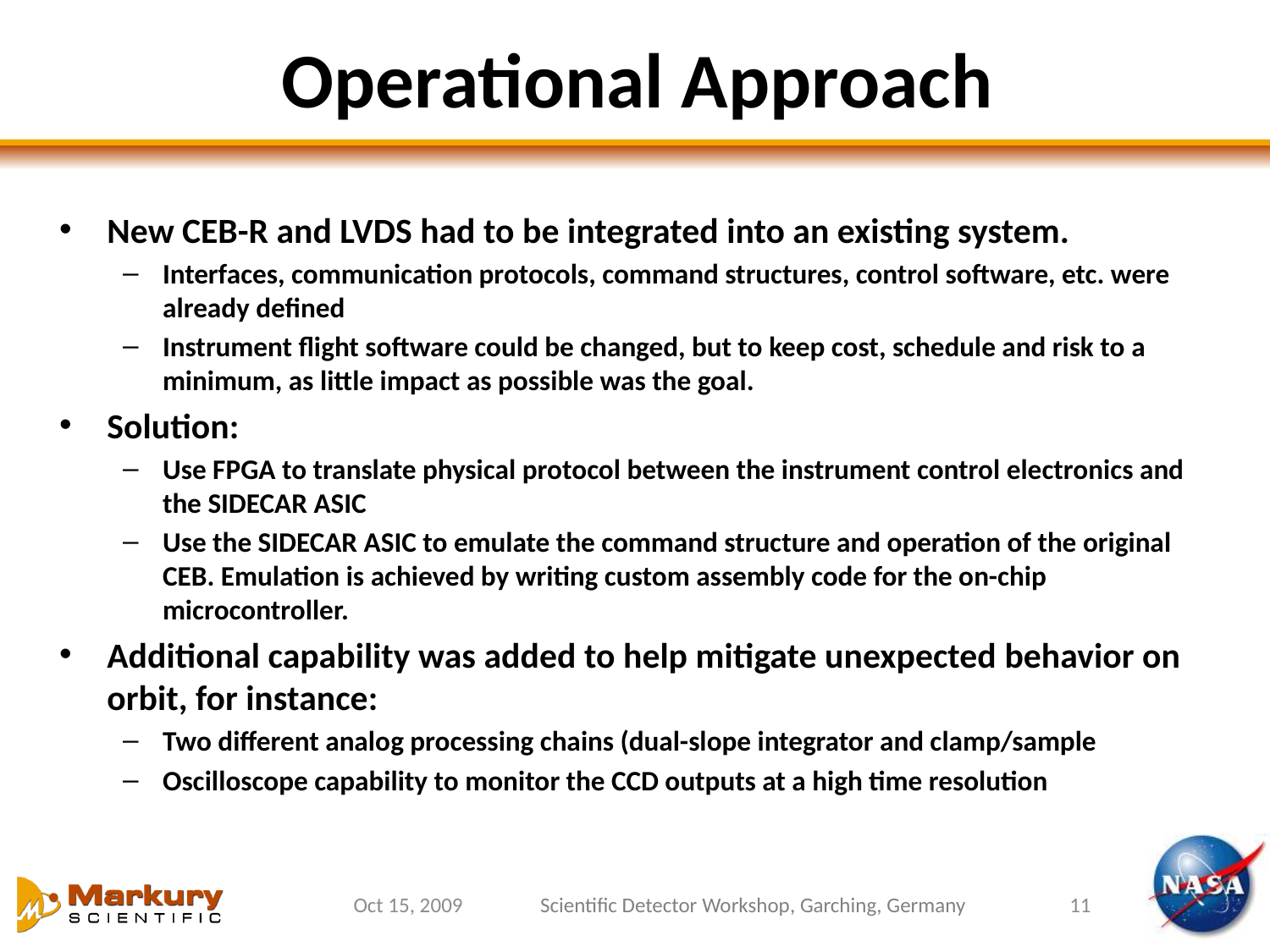

# Operational Approach
New CEB-R and LVDS had to be integrated into an existing system.
Interfaces, communication protocols, command structures, control software, etc. were already defined
Instrument flight software could be changed, but to keep cost, schedule and risk to a minimum, as little impact as possible was the goal.
Solution:
Use FPGA to translate physical protocol between the instrument control electronics and the SIDECAR ASIC
Use the SIDECAR ASIC to emulate the command structure and operation of the original CEB. Emulation is achieved by writing custom assembly code for the on-chip microcontroller.
Additional capability was added to help mitigate unexpected behavior on orbit, for instance:
Two different analog processing chains (dual-slope integrator and clamp/sample
Oscilloscope capability to monitor the CCD outputs at a high time resolution

Oct 15, 2009
Scientific Detector Workshop, Garching, Germany
11